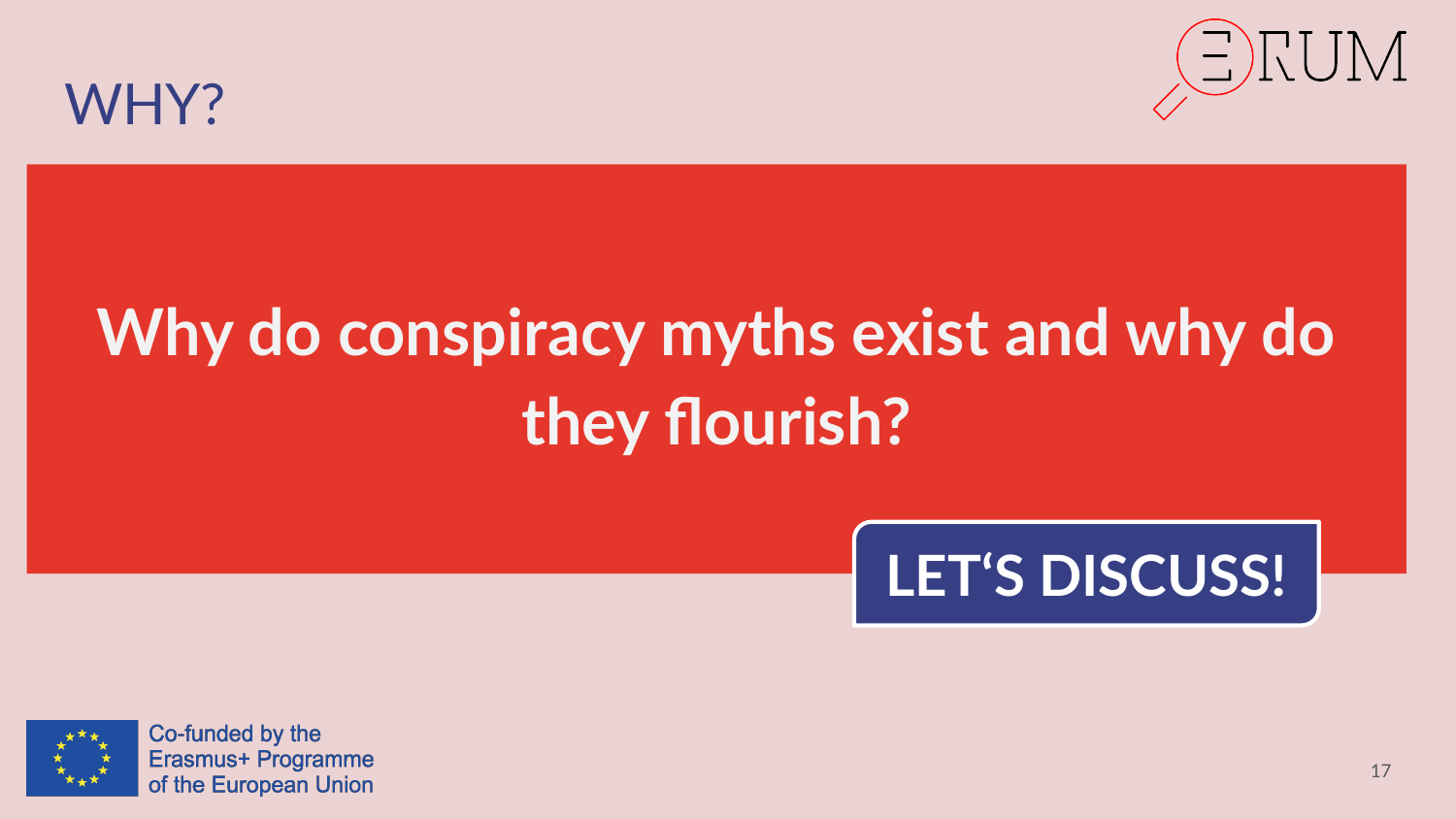

# WHY?
Why do conspiracy myths exist and why do they flourish?
LET‘S DISCUSS!
17